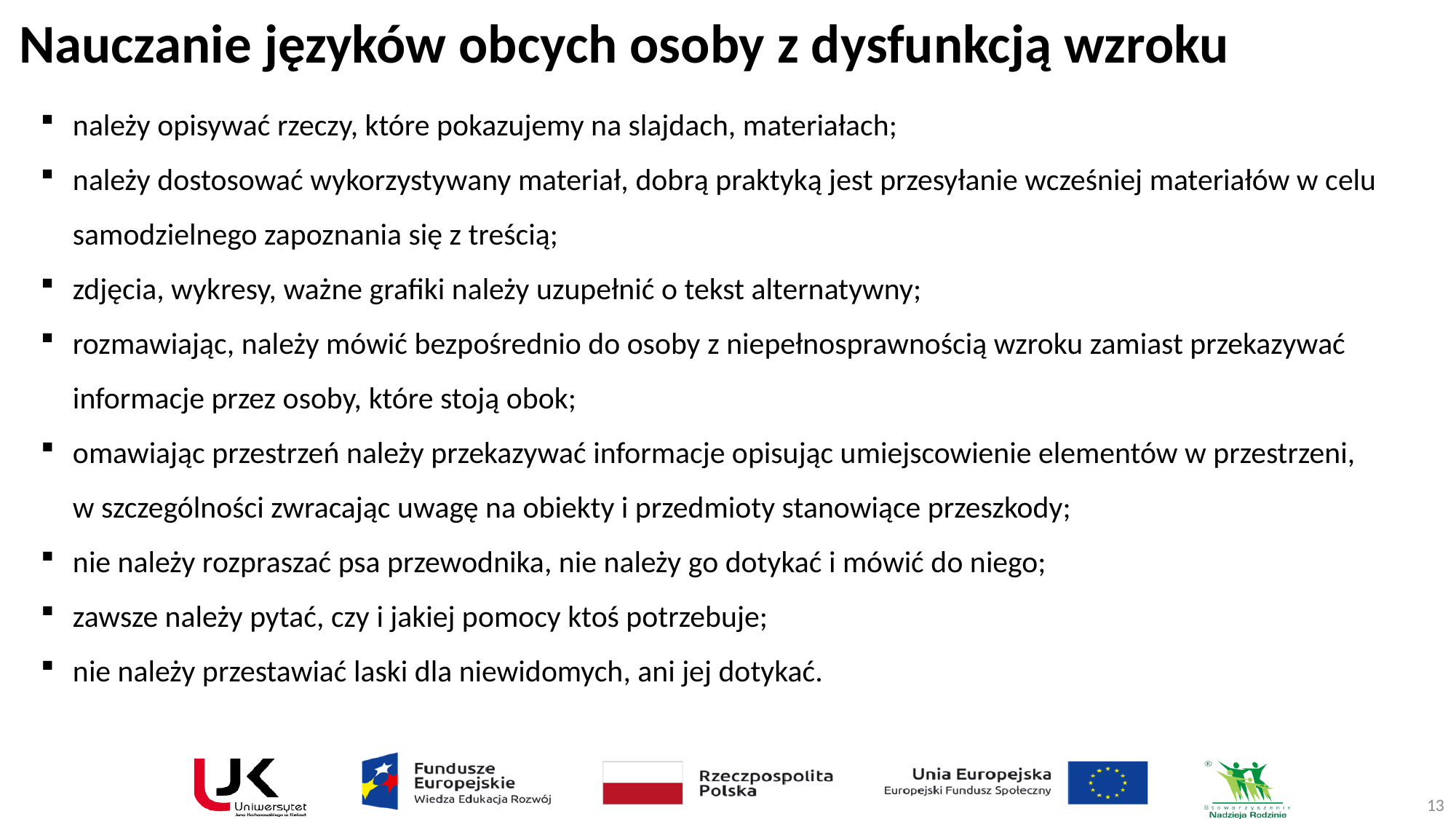

# Nauczanie języków obcych osoby z dysfunkcją wzroku
należy opisywać rzeczy, które pokazujemy na slajdach, materiałach;
należy dostosować wykorzystywany materiał, dobrą praktyką jest przesyłanie wcześniej materiałów w celu samodzielnego zapoznania się z treścią;
zdjęcia, wykresy, ważne grafiki należy uzupełnić o tekst alternatywny;
rozmawiając, należy mówić bezpośrednio do osoby z niepełnosprawnością wzroku zamiast przekazywać informacje przez osoby, które stoją obok;
omawiając przestrzeń należy przekazywać informacje opisując umiejscowienie elementów w przestrzeni,
w szczególności zwracając uwagę na obiekty i przedmioty stanowiące przeszkody;
nie należy rozpraszać psa przewodnika, nie należy go dotykać i mówić do niego;
zawsze należy pytać, czy i jakiej pomocy ktoś potrzebuje;
nie należy przestawiać laski dla niewidomych, ani jej dotykać.

13